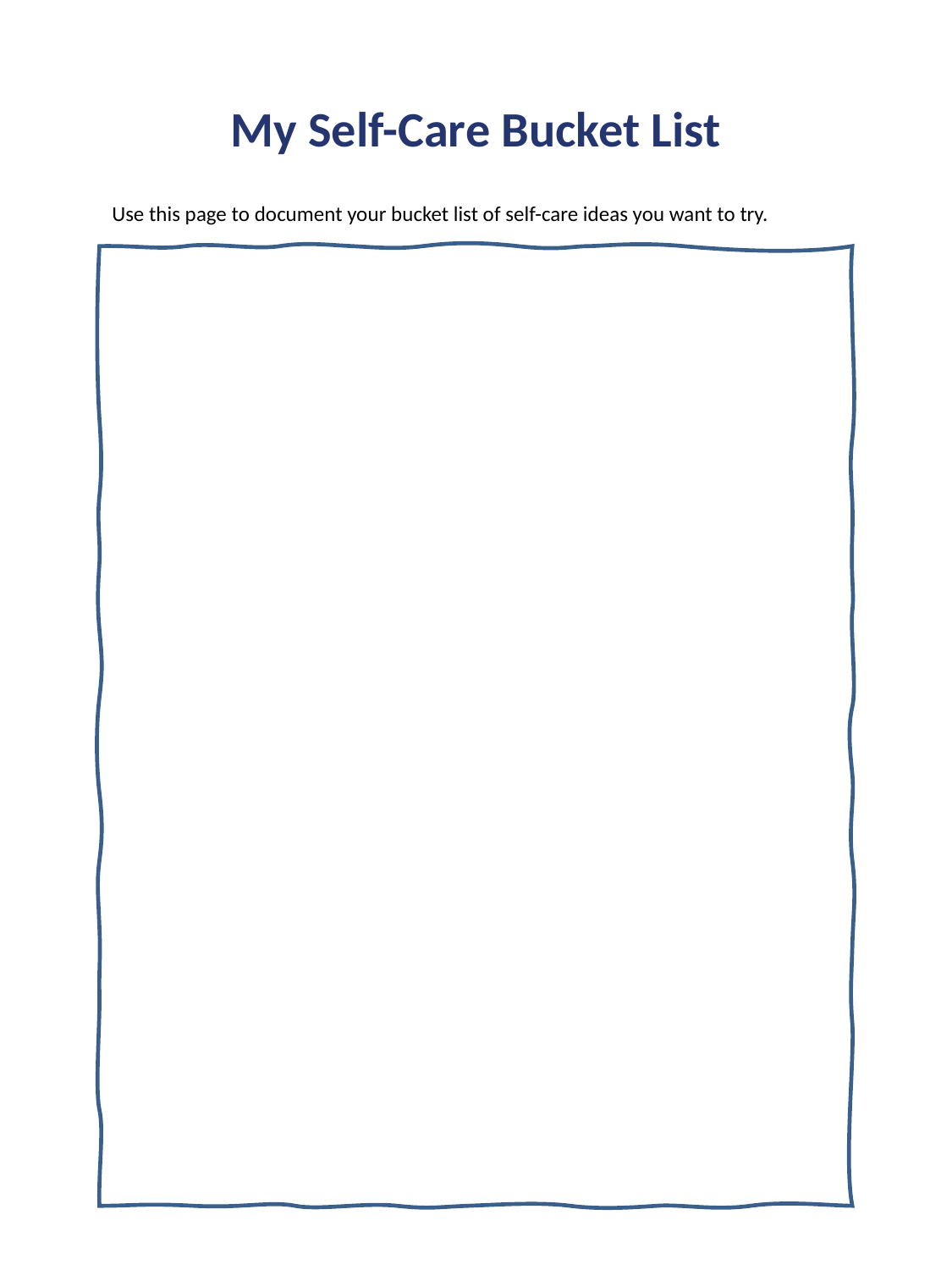

My Self-Care Bucket List
Use this page to document your bucket list of self-care ideas you want to try.